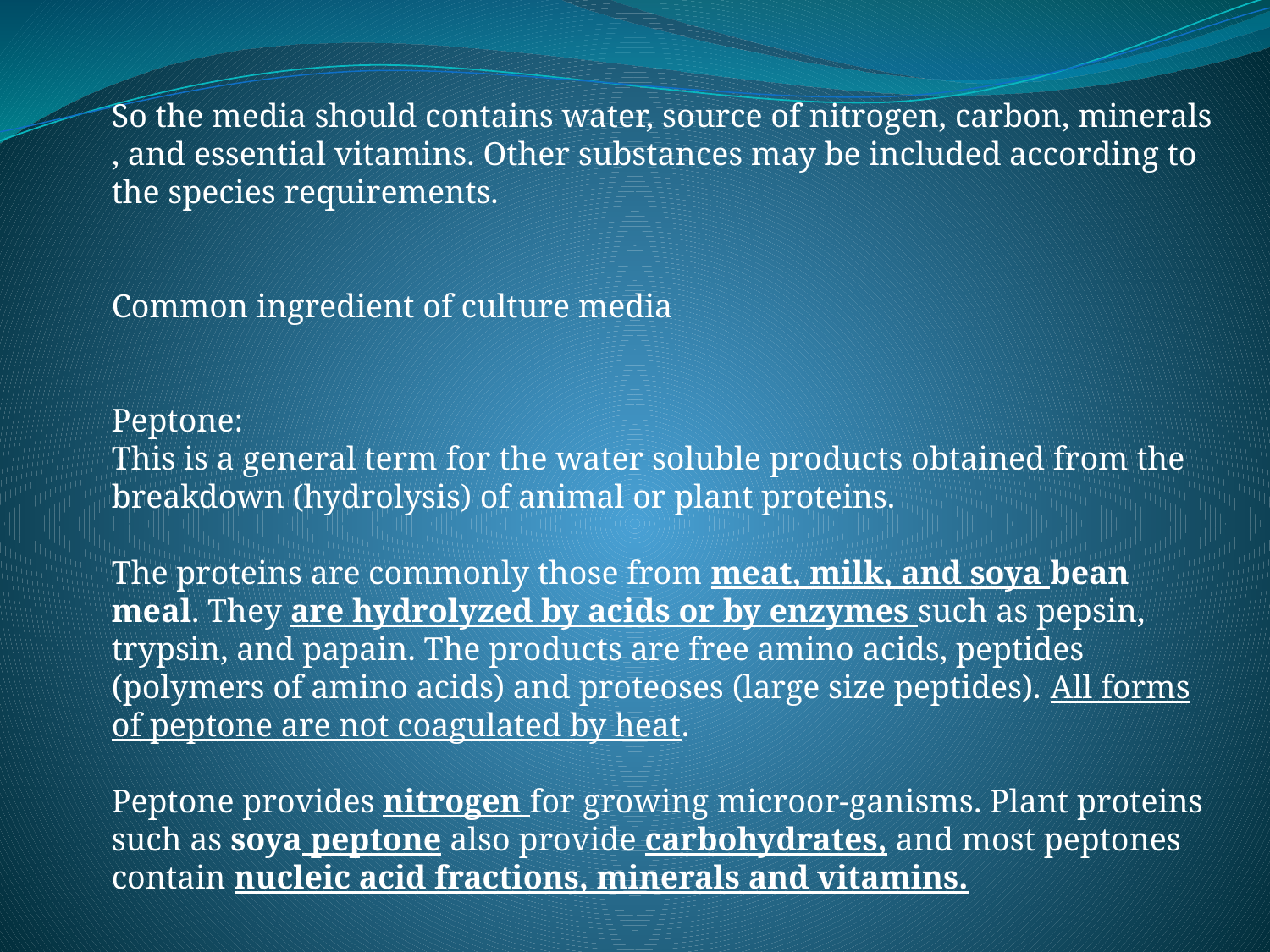

So the media should contains water, source of nitrogen, carbon, minerals , and essential vitamins. Other substances may be included according to the species requirements.

Common ingredient of culture media

Peptone:
This is a general term for the water soluble products obtained from the breakdown (hydrolysis) of animal or plant proteins.

The proteins are commonly those from meat, milk, and soya bean meal. They are hydrolyzed by acids or by enzymes such as pepsin, trypsin, and papain. The products are free amino acids, peptides (polymers of amino acids) and proteoses (large size peptides). All forms of peptone are not coagulated by heat.

Peptone provides nitrogen for growing microor-ganisms. Plant proteins such as soya peptone also provide carbohydrates, and most peptones contain nucleic acid fractions, minerals and vitamins.